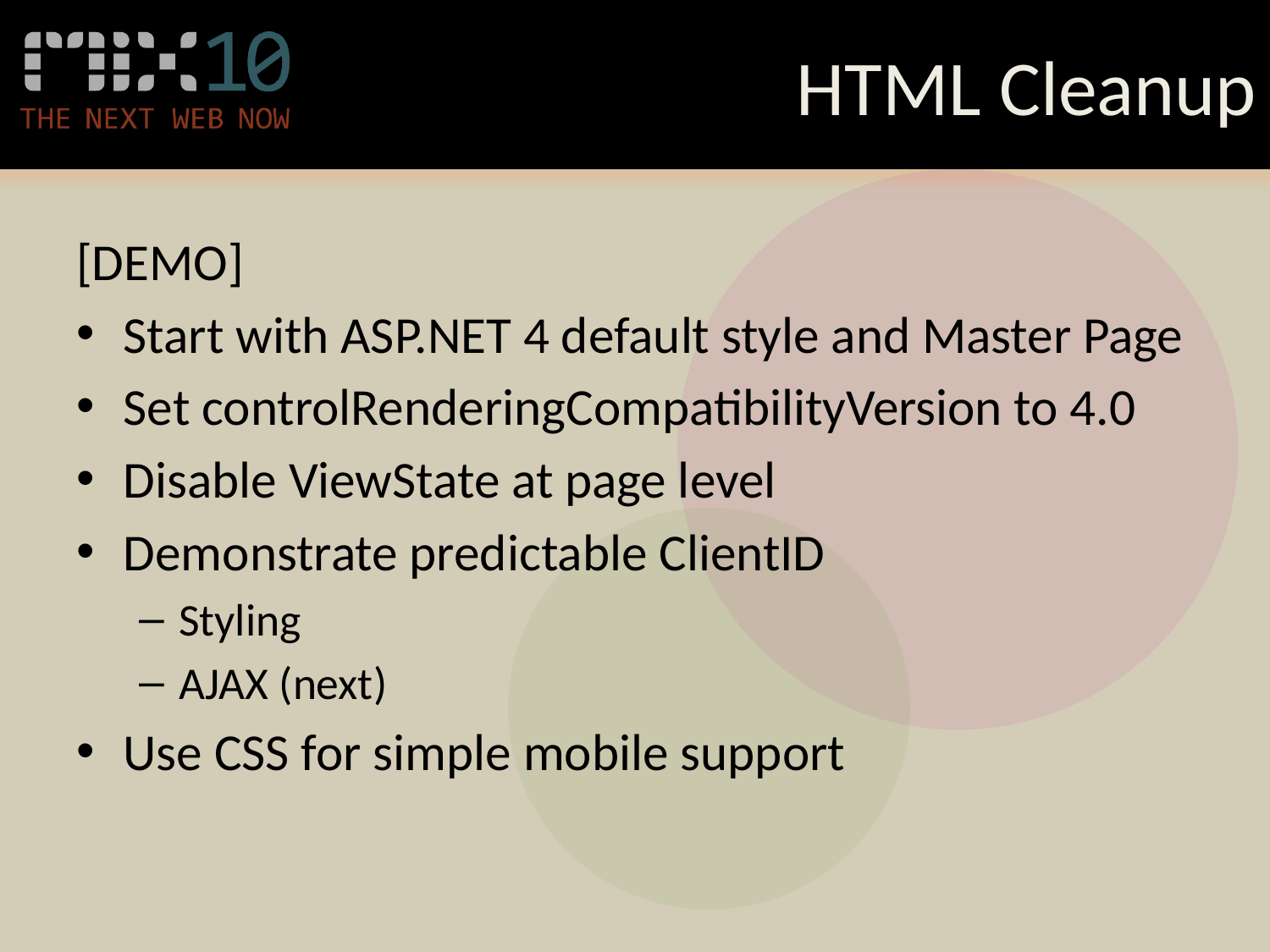

# HTML Cleanup
[DEMO]
Start with ASP.NET 4 default style and Master Page
Set controlRenderingCompatibilityVersion to 4.0
Disable ViewState at page level
Demonstrate predictable ClientID
Styling
AJAX (next)
Use CSS for simple mobile support